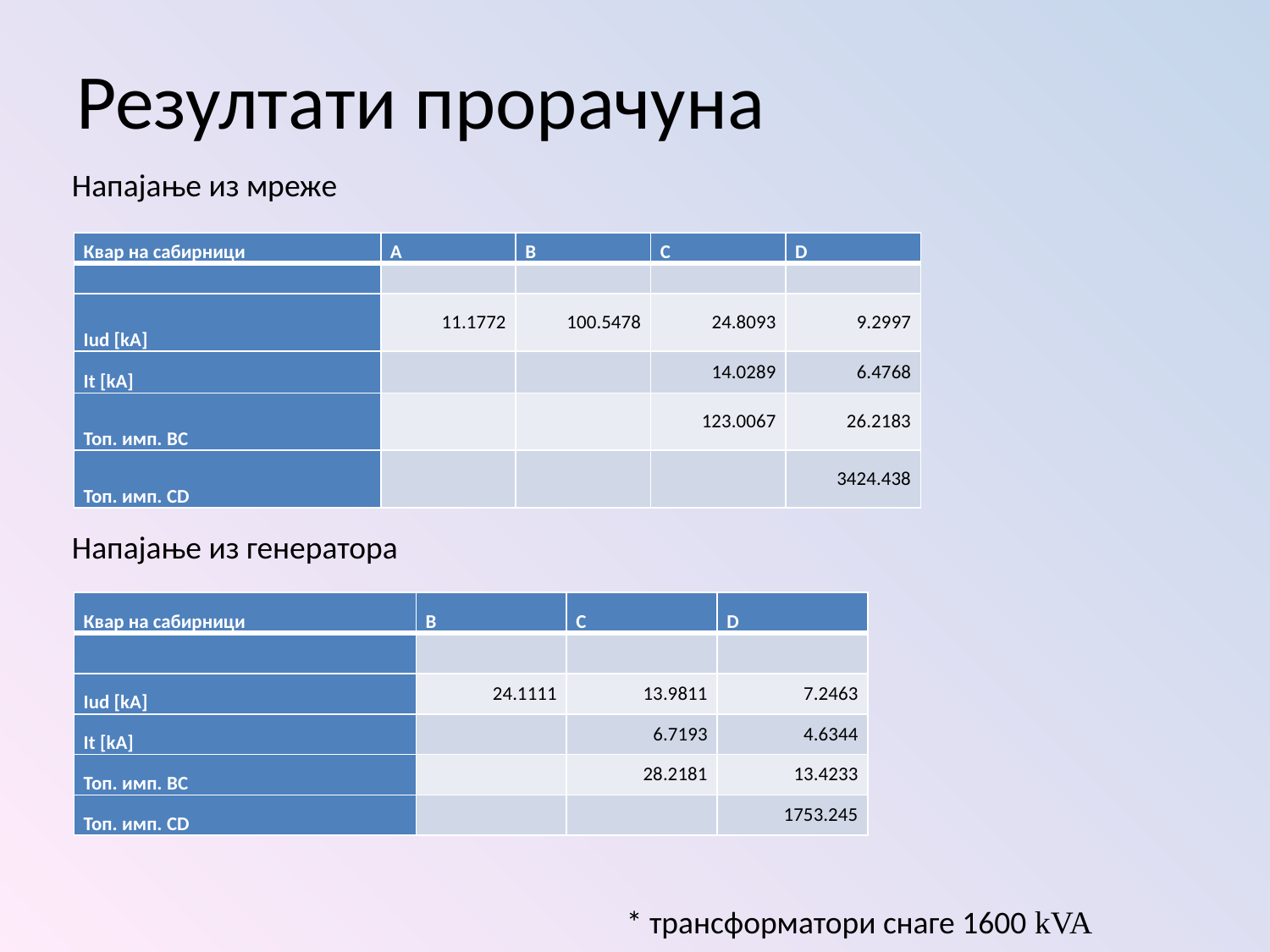

# Резултати прорачуна
Напајање из мреже
| Квар на сабирници | A | B | C | D |
| --- | --- | --- | --- | --- |
|  |  |  |  |  |
| Iud [kA] | 11.1772 | 100.5478 | 24.8093 | 9.2997 |
| It [kA] |  |  | 14.0289 | 6.4768 |
| Топ. имп. BC |  |  | 123.0067 | 26.2183 |
| Топ. имп. CD |  |  |  | 3424.438 |
Напајање из генератора
| Квар на сабирници | B | C | D |
| --- | --- | --- | --- |
|  |  |  |  |
| Iud [kA] | 24.1111 | 13.9811 | 7.2463 |
| It [kA] |  | 6.7193 | 4.6344 |
| Топ. имп. BC |  | 28.2181 | 13.4233 |
| Топ. имп. CD |  |  | 1753.245 |
* трансформатори снаге 1600 kVA